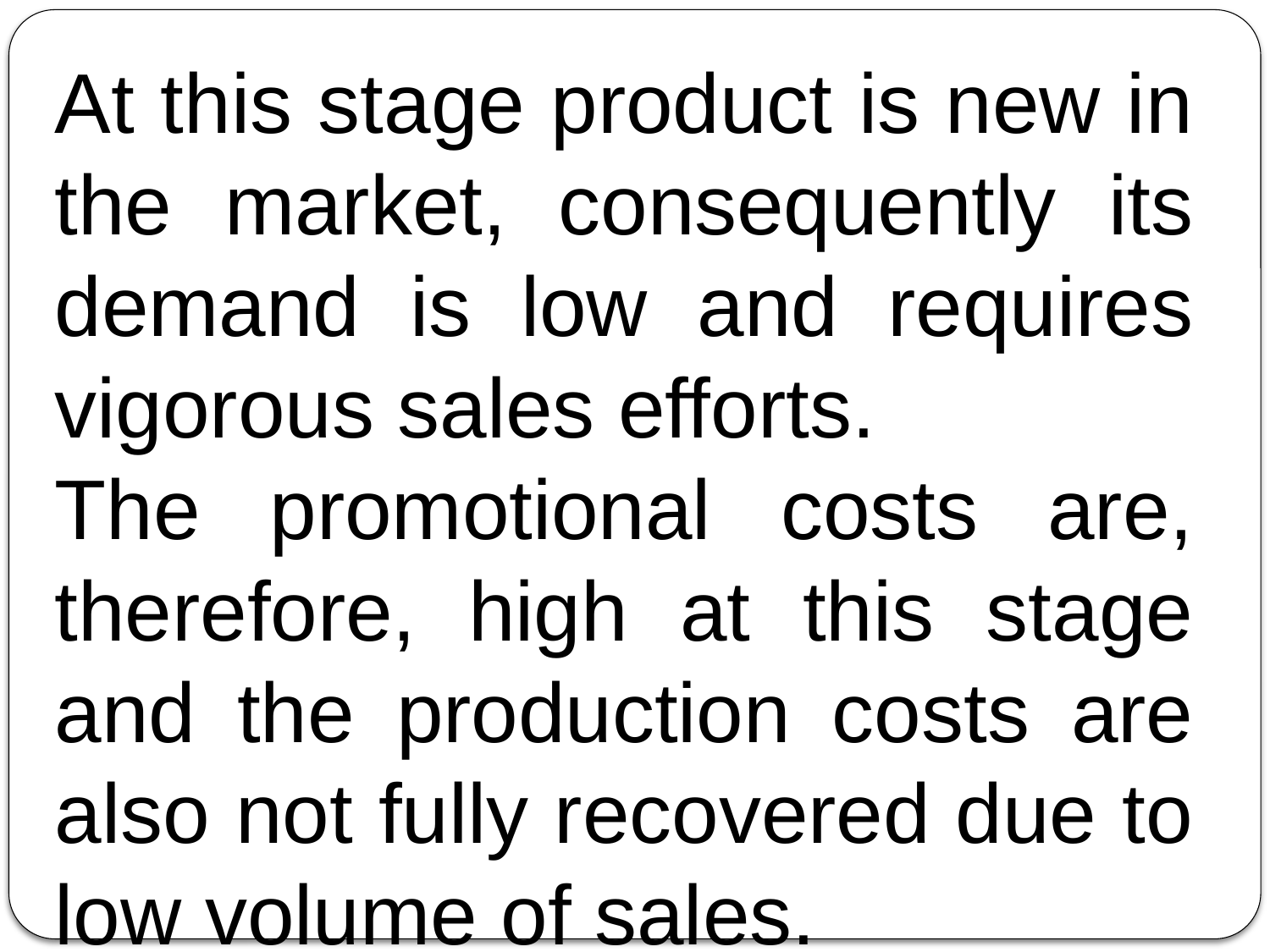

At this stage product is new in the market, consequently its demand is low and requires vigorous sales efforts.
The promotional costs are, therefore, high at this stage and the production costs are also not fully recovered due to low volume of sales.